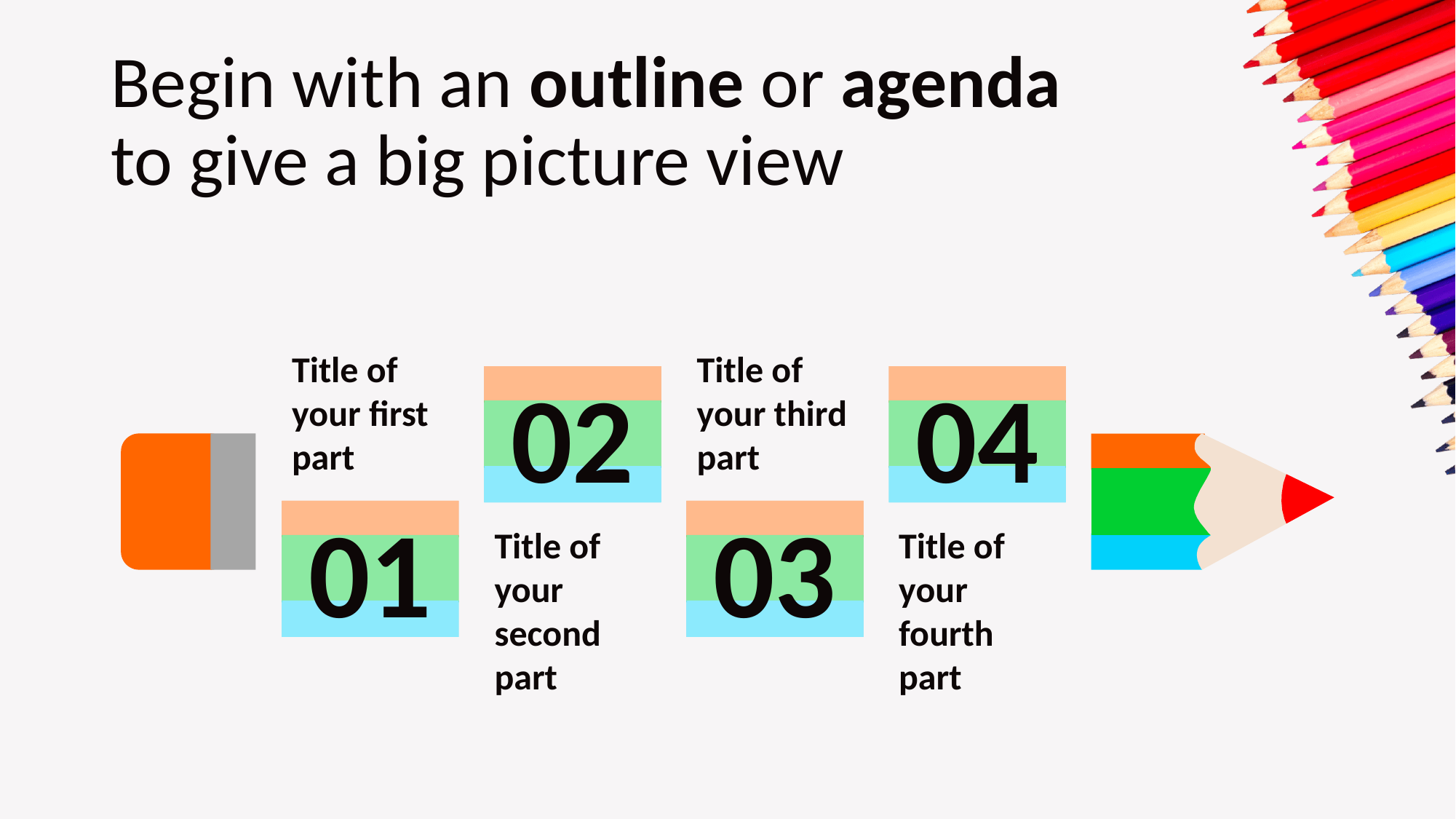

# Begin with an outline or agenda to give a big picture view
Title of your first part
Title of your third part
02

04

01
Title of your second part
03

Title of your fourth part